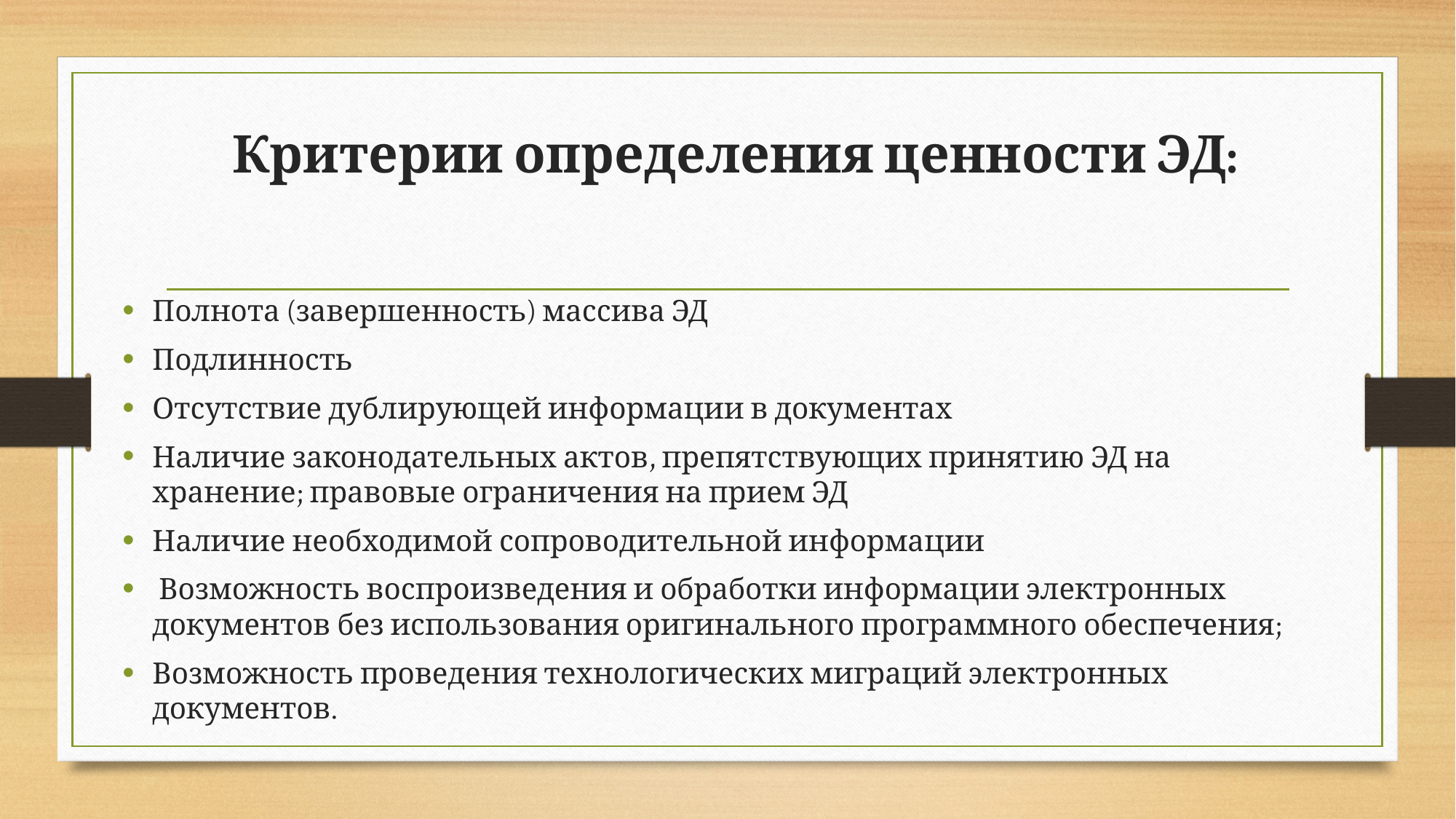

# Критерии определения ценности ЭД:
Полнота (завершенность) массива ЭД
Подлинность
Отсутствие дублирующей информации в документах
Наличие законодательных актов, препятствующих принятию ЭД на хранение; правовые ограничения на прием ЭД
Наличие необходимой сопроводительной информации
 Возможность воспроизведения и обработки информации электронных документов без использования оригинального программного обеспечения;
Возможность проведения технологических миграций электронных документов.